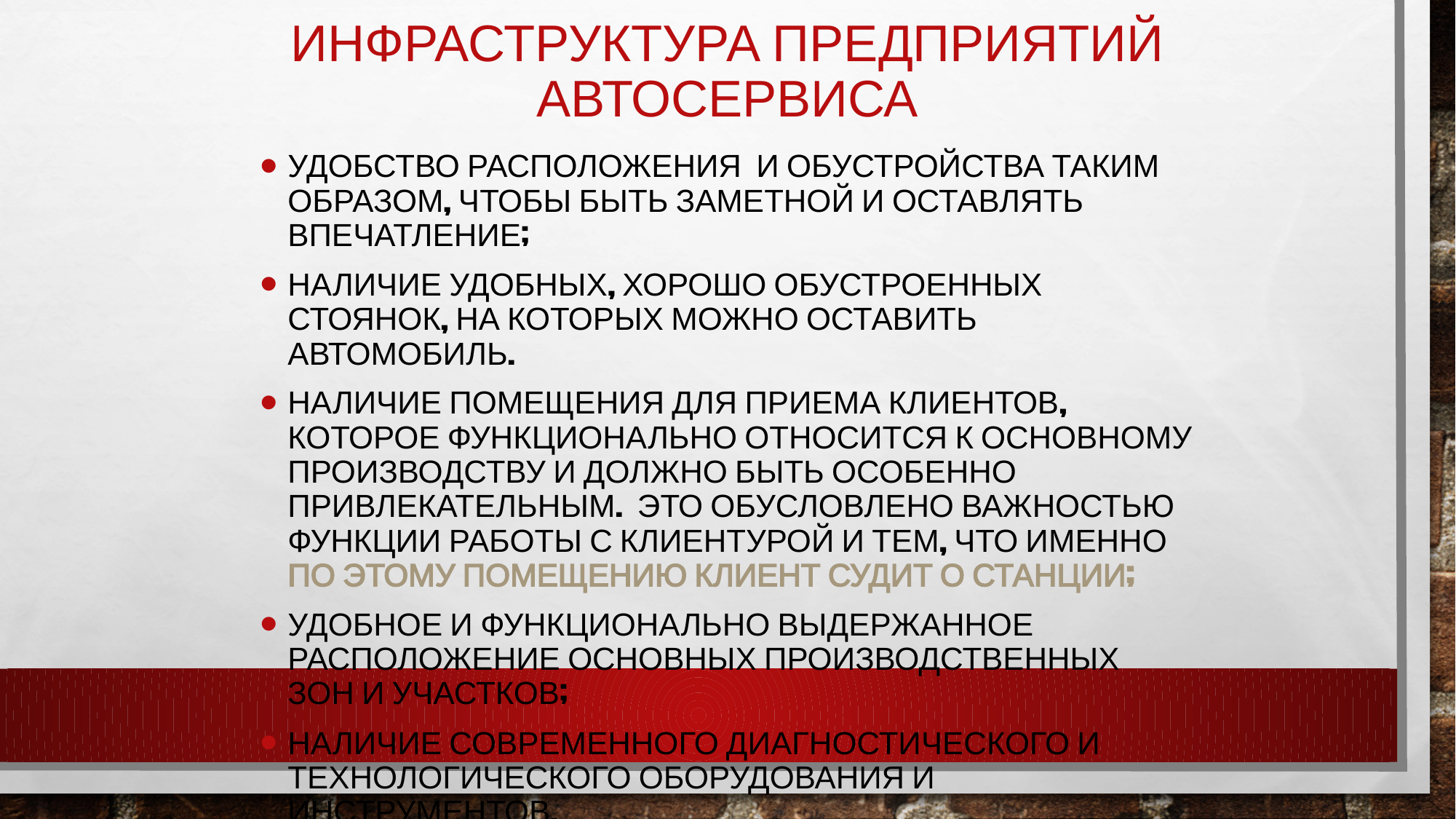

# Инфраструктура предприятий автосервиса
удобство расположения  и обустройства таким образом, чтобы быть заметной и оставлять впечатление;
наличие удобных, хорошо обустроенных стоянок, на которых можно оставить автомобиль.
наличие помещения для приема клиентов, которое функционально относится к основному производству и должно быть особенно привлекательным.  Это обусловлено важностью функции работы с клиентурой и тем, что именно по этому помещению клиент судит о станции;
удобное и функционально выдержанное расположение основных производственных зон и участков;
наличие современного диагностического и технологического оборудования и инструментов.